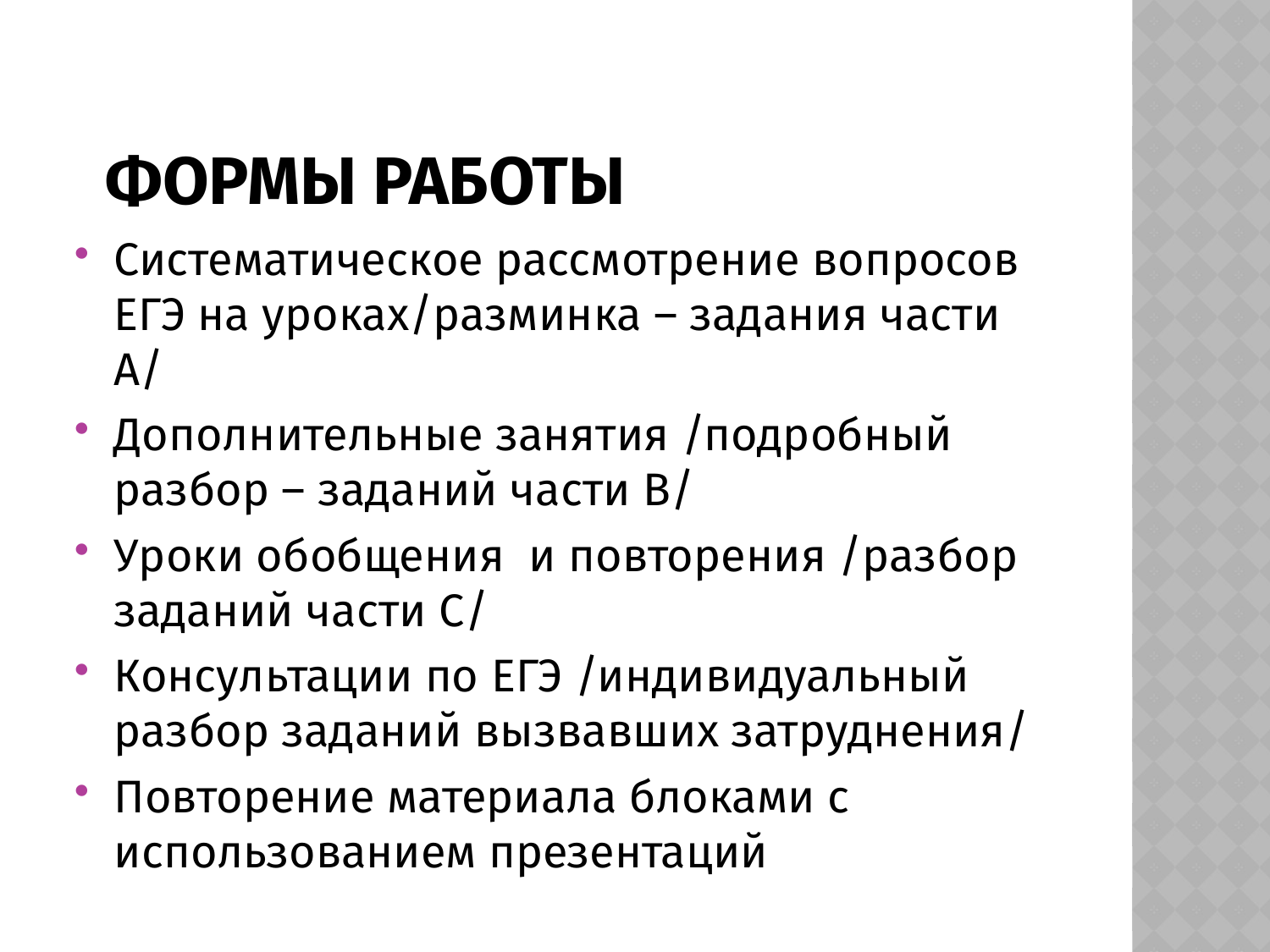

# Формы работы
Систематическое рассмотрение вопросов ЕГЭ на уроках/разминка – задания части А/
Дополнительные занятия /подробный разбор – заданий части В/
Уроки обобщения  и повторения /разбор  заданий части С/
Консультации по ЕГЭ /индивидуальный разбор заданий вызвавших затруднения/
Повторение материала блоками с использованием презентаций